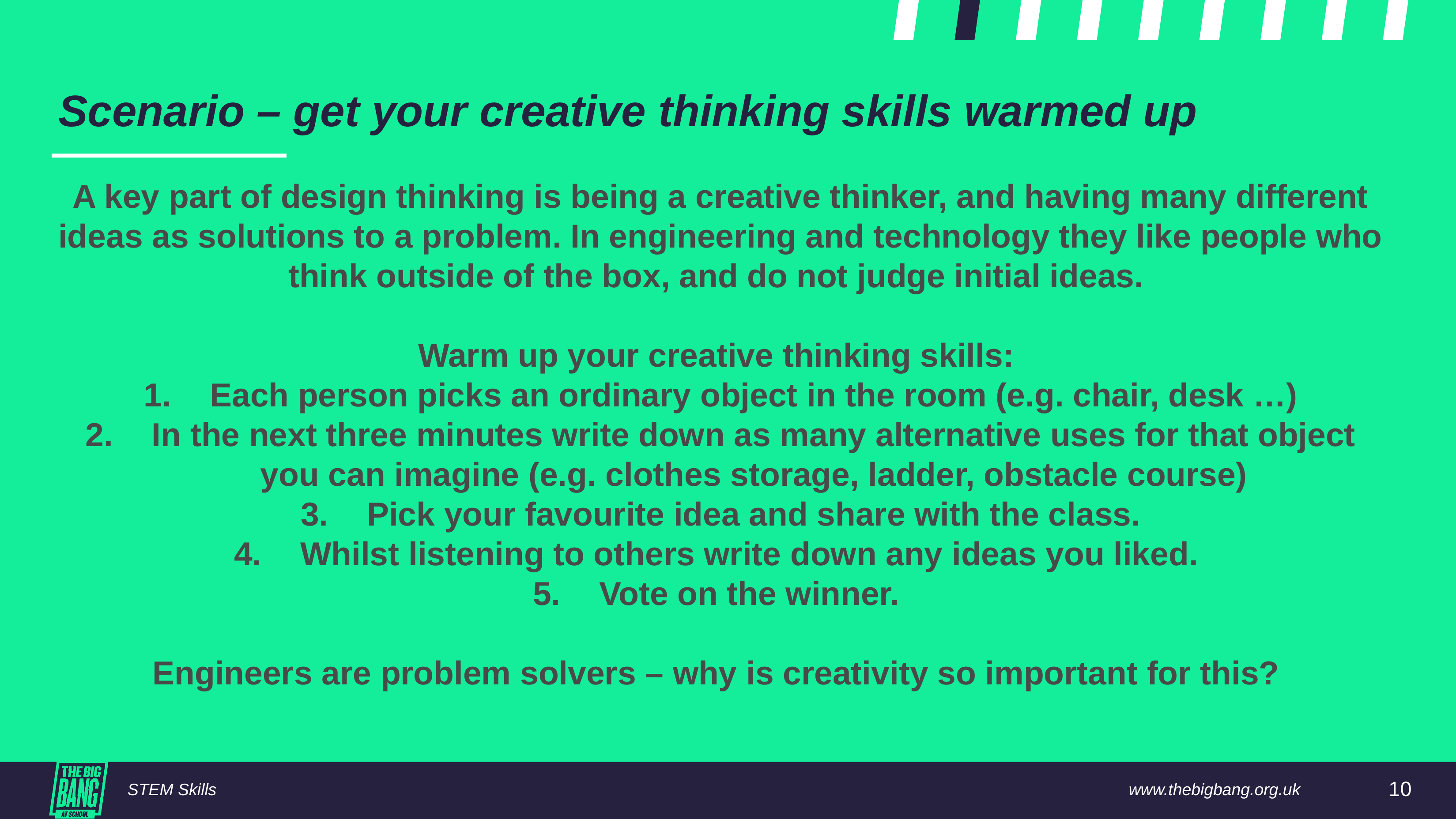

Scenario – get your creative thinking skills warmed up
A key part of design thinking is being a creative thinker, and having many different ideas as solutions to a problem. In engineering and technology they like people who think outside of the box, and do not judge initial ideas.

Warm up your creative thinking skills:
Each person picks an ordinary object in the room (e.g. chair, desk …)
In the next three minutes write down as many alternative uses for that object you can imagine (e.g. clothes storage, ladder, obstacle course)
Pick your favourite idea and share with the class.
Whilst listening to others write down any ideas you liked.
Vote on the winner.

Engineers are problem solvers – why is creativity so important for this?